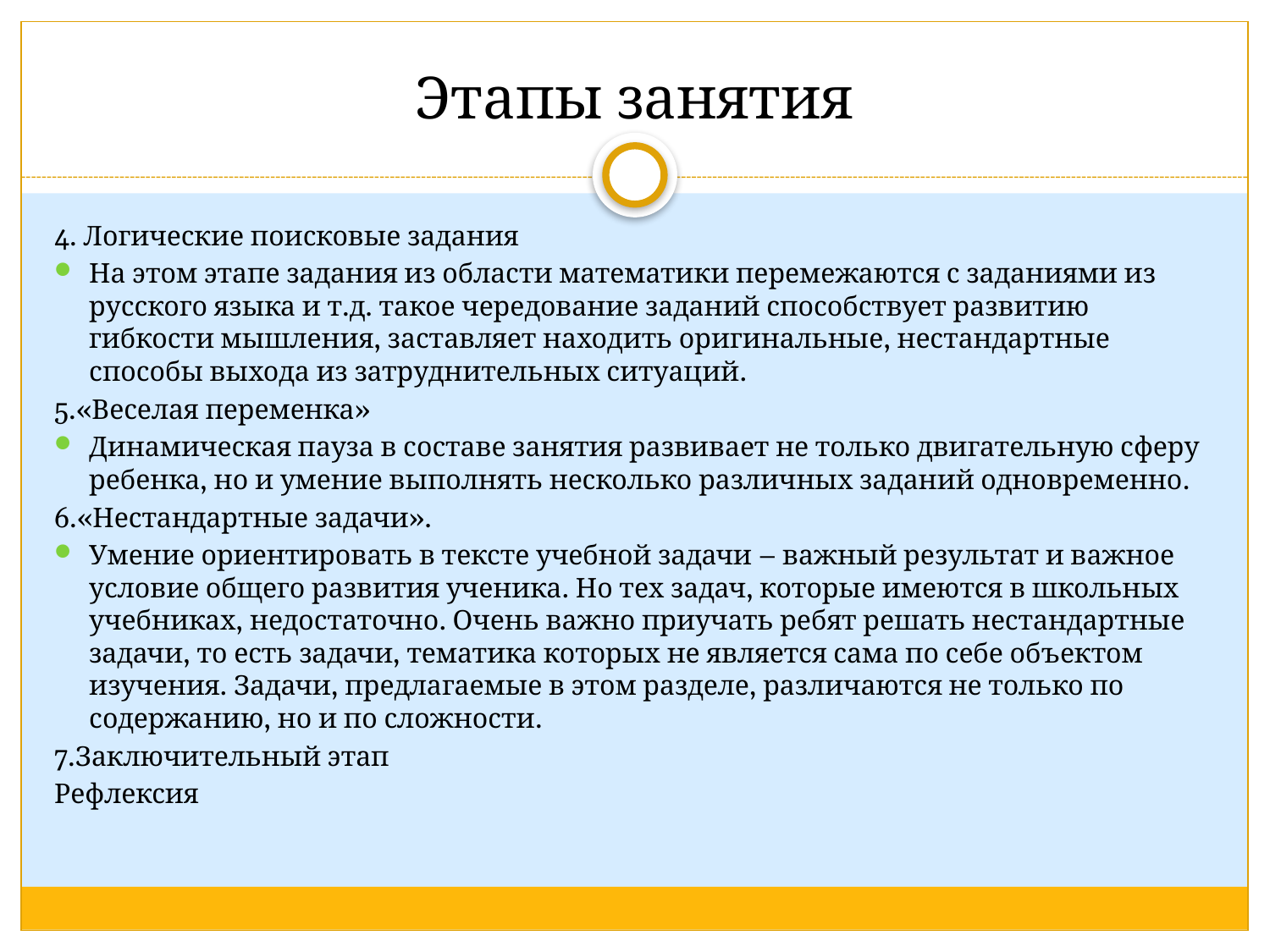

# Этапы занятия
4. Логические поисковые задания
На этом этапе задания из области математики перемежаются с заданиями из русского языка и т.д. такое чередование заданий способствует развитию гибкости мышления, заставляет находить оригинальные, нестандартные способы выхода из затруднительных ситуаций.
5.«Веселая переменка»
Динамическая пауза в составе занятия развивает не только двигательную сферу ребенка, но и умение выполнять несколько различных заданий одновременно.
6.«Нестандартные задачи».
Умение ориентировать в тексте учебной задачи – важный результат и важное условие общего развития ученика. Но тех задач, которые имеются в школьных учебниках, недостаточно. Очень важно приучать ребят решать нестандартные задачи, то есть задачи, тематика которых не является сама по себе объектом изучения. Задачи, предлагаемые в этом разделе, различаются не только по содержанию, но и по сложности.
7.Заключительный этап
Рефлексия